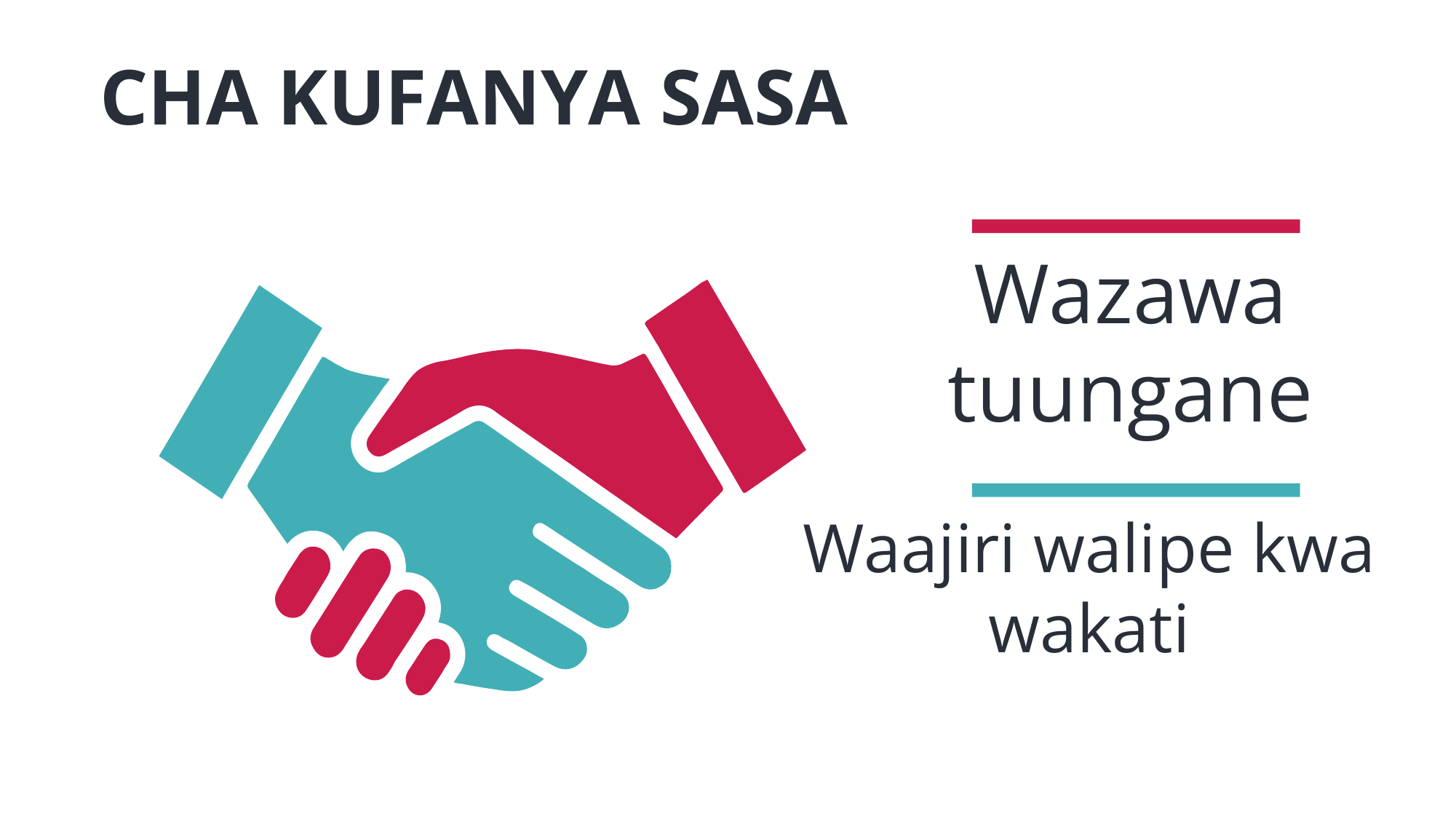

CHA KUFANYA SASA

Wazawa tuungane

Waajiri walipe kwa wakati